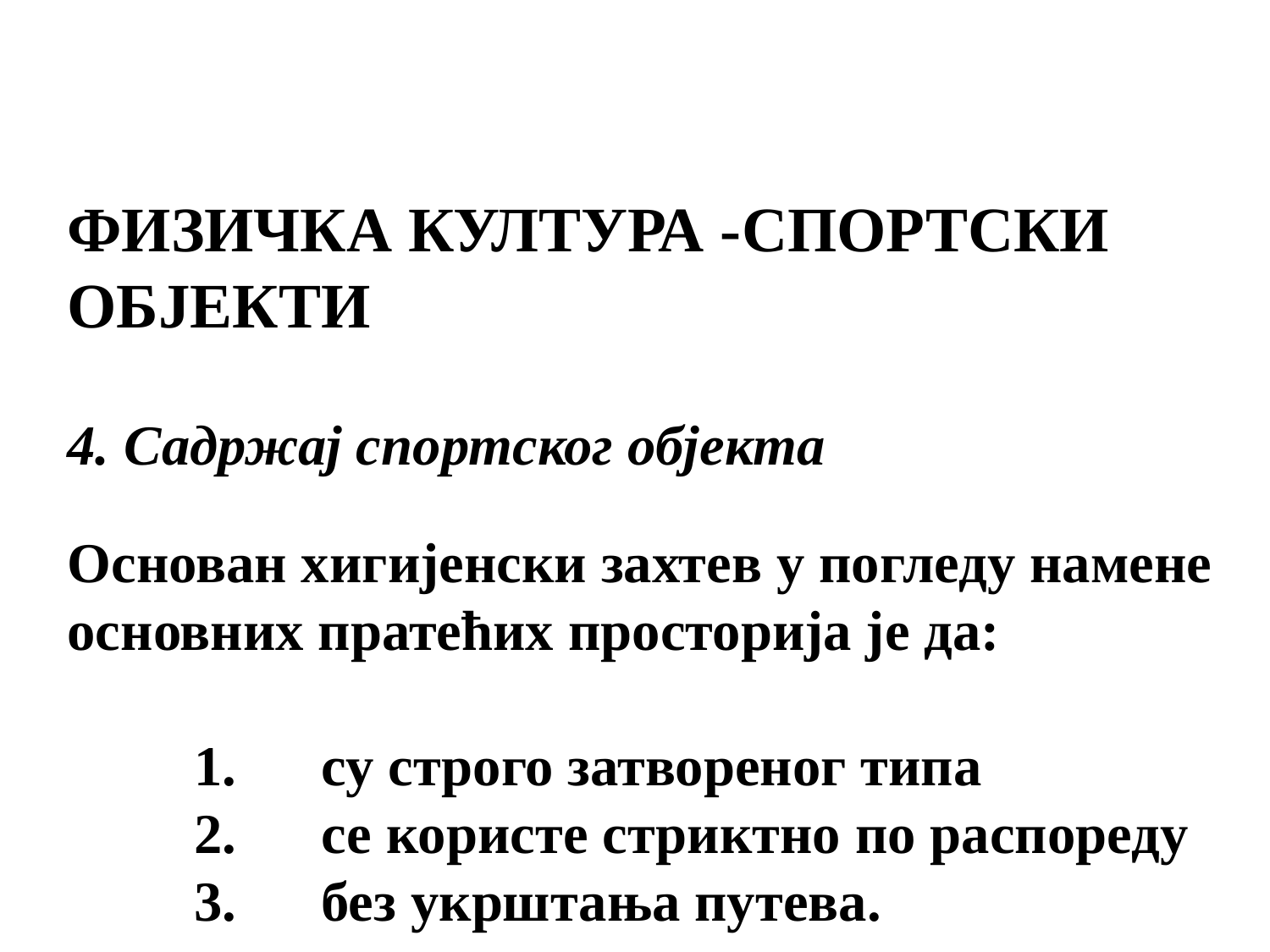

ФИЗИЧКА КУЛТУРА -СПОРТСКИ ОБЈЕКТИ

4. Садржај спортског објекта

Основан хигијенски захтев у погледу намене основних пратећих просторија је да:

1.	су строго затвореног типа
2.	се користе стриктно по распореду
3.	без укрштања путева.